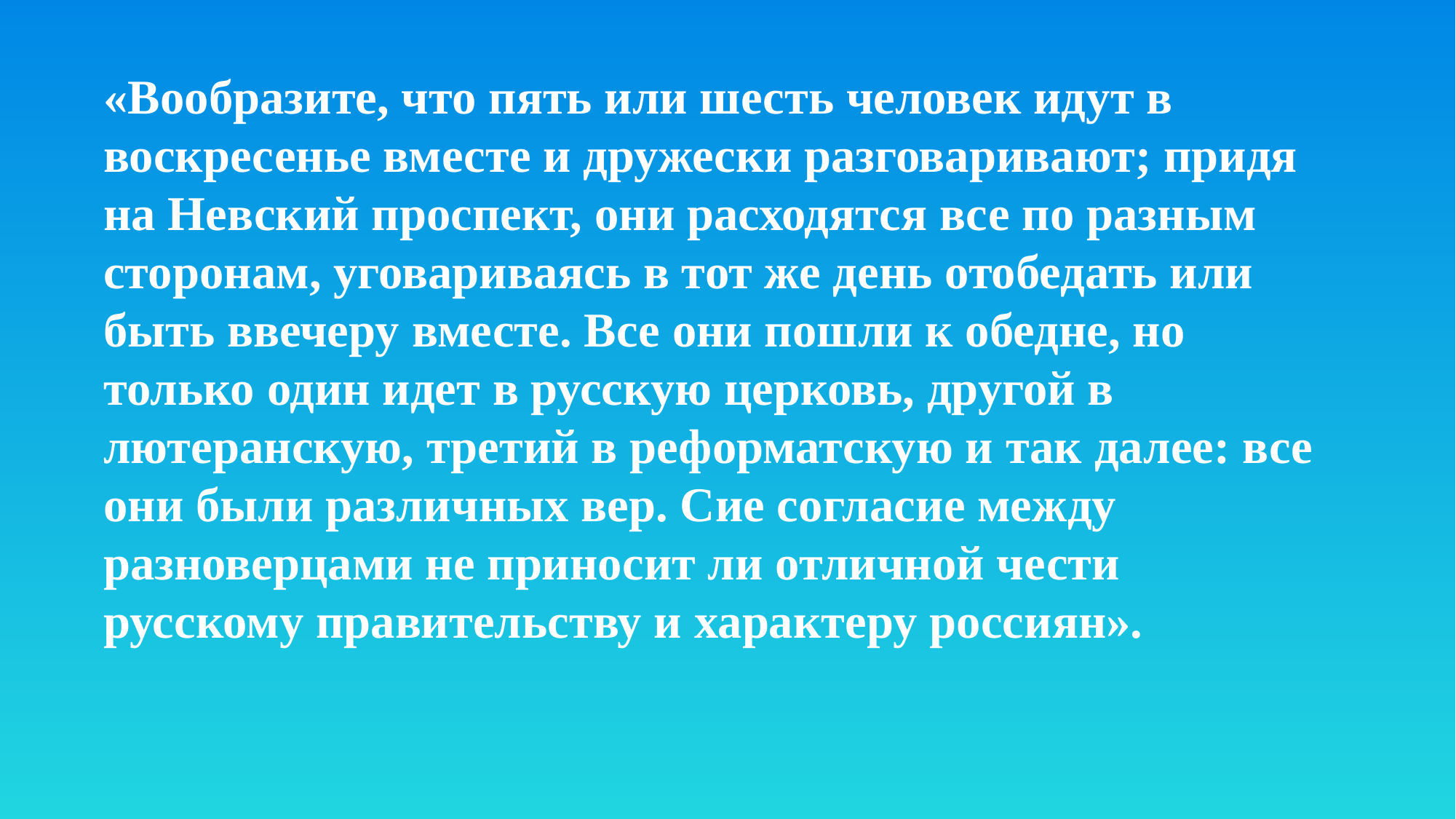

«Вообразите, что пять или шесть человек идут в воскресенье вместе и дружески разговаривают; придя на Невский проспект, они расходятся все по разным сторонам, уговариваясь в тот же день отобедать или быть ввечеру вместе. Все они пошли к обедне, но только один идет в русскую церковь, другой в лютеранскую, третий в реформатскую и так далее: все они были различных вер. Сие согласие между разноверцами не приносит ли отличной чести русскому правительству и характеру россиян».